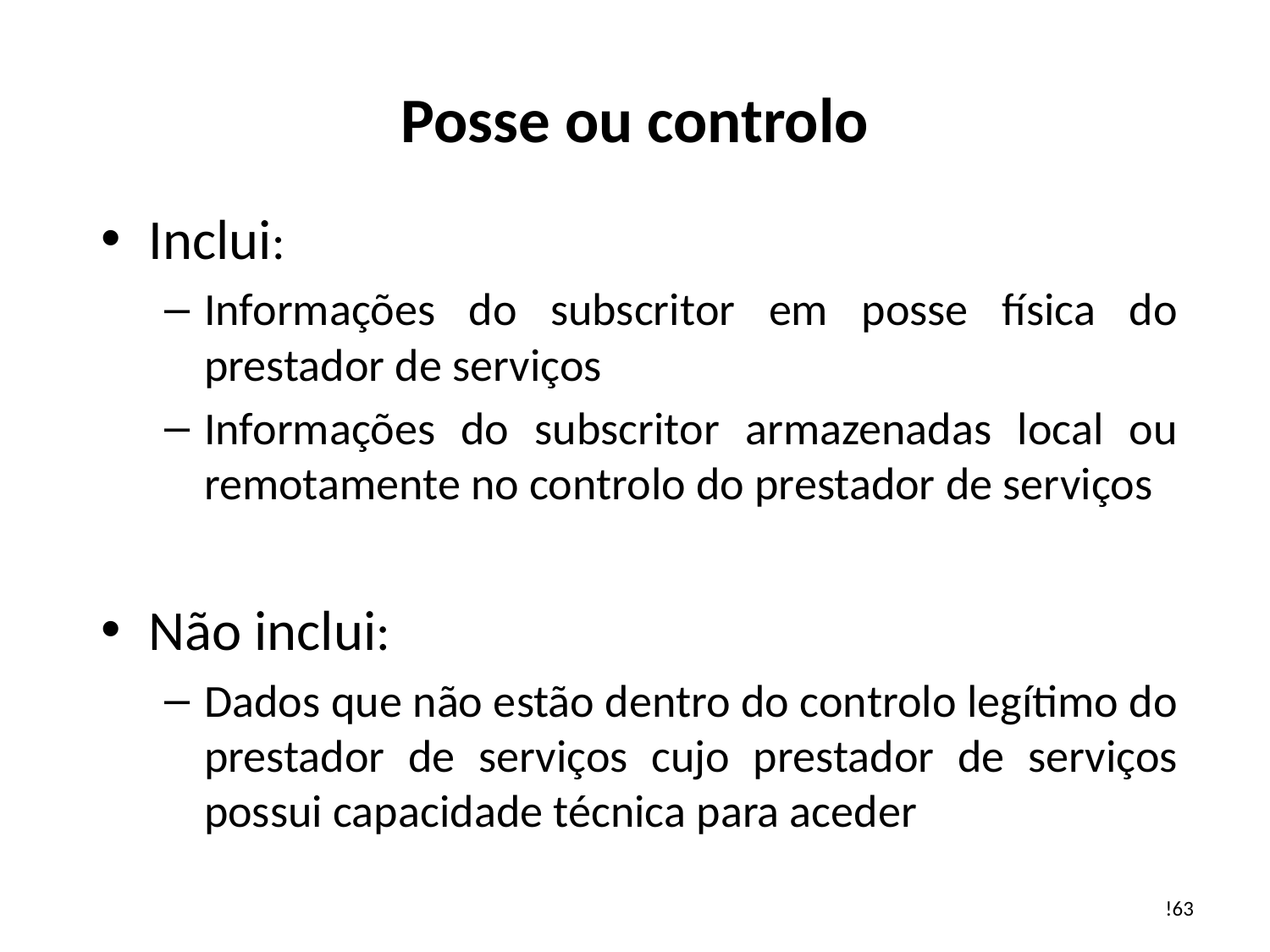

# Posse ou controlo
Inclui:
Informações do subscritor em posse física do prestador de serviços
Informações do subscritor armazenadas local ou remotamente no controlo do prestador de serviços

Não inclui:
Dados que não estão dentro do controlo legítimo do prestador de serviços cujo prestador de serviços possui capacidade técnica para aceder

!63